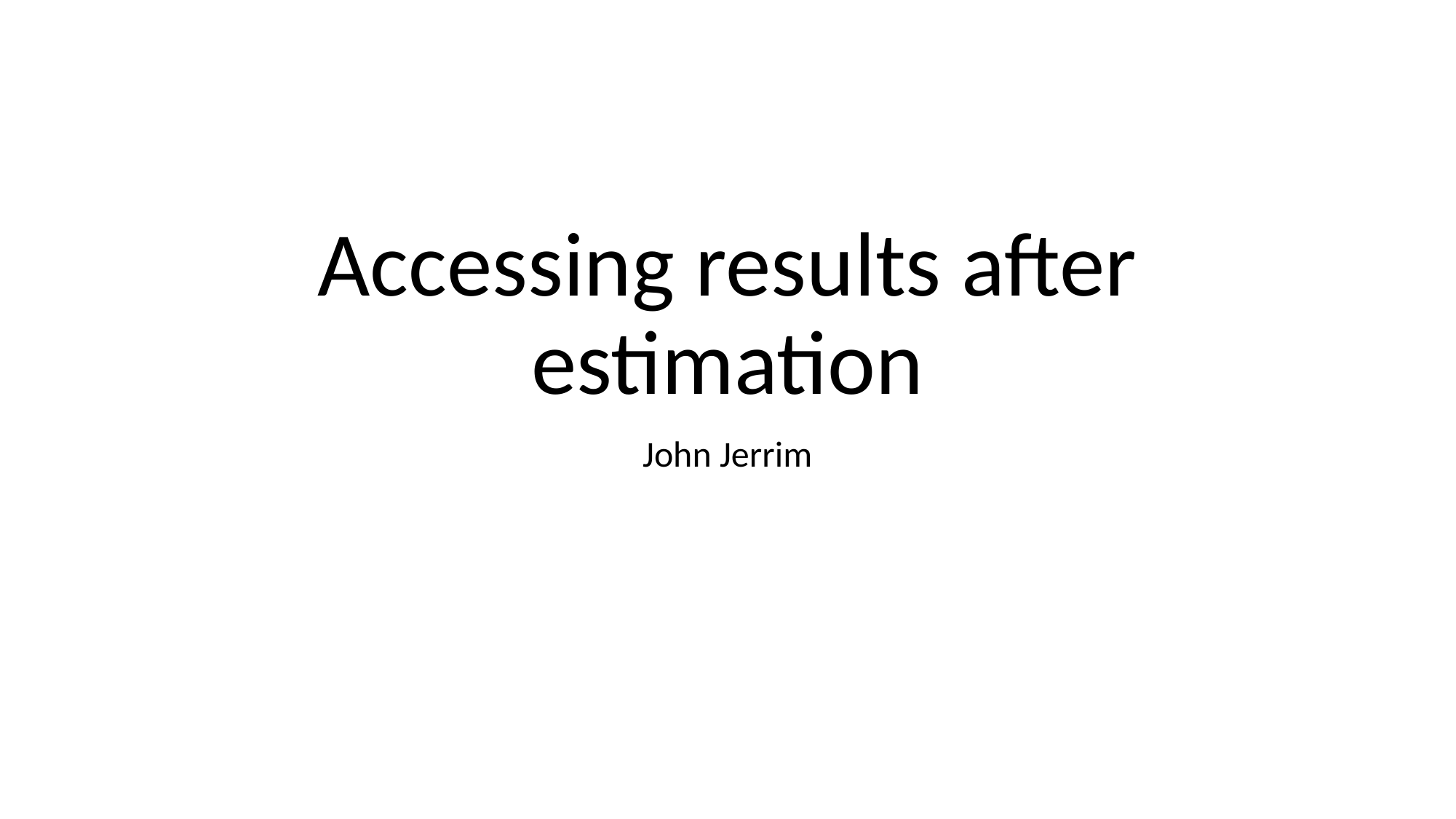

# Accessing results after estimation
John Jerrim